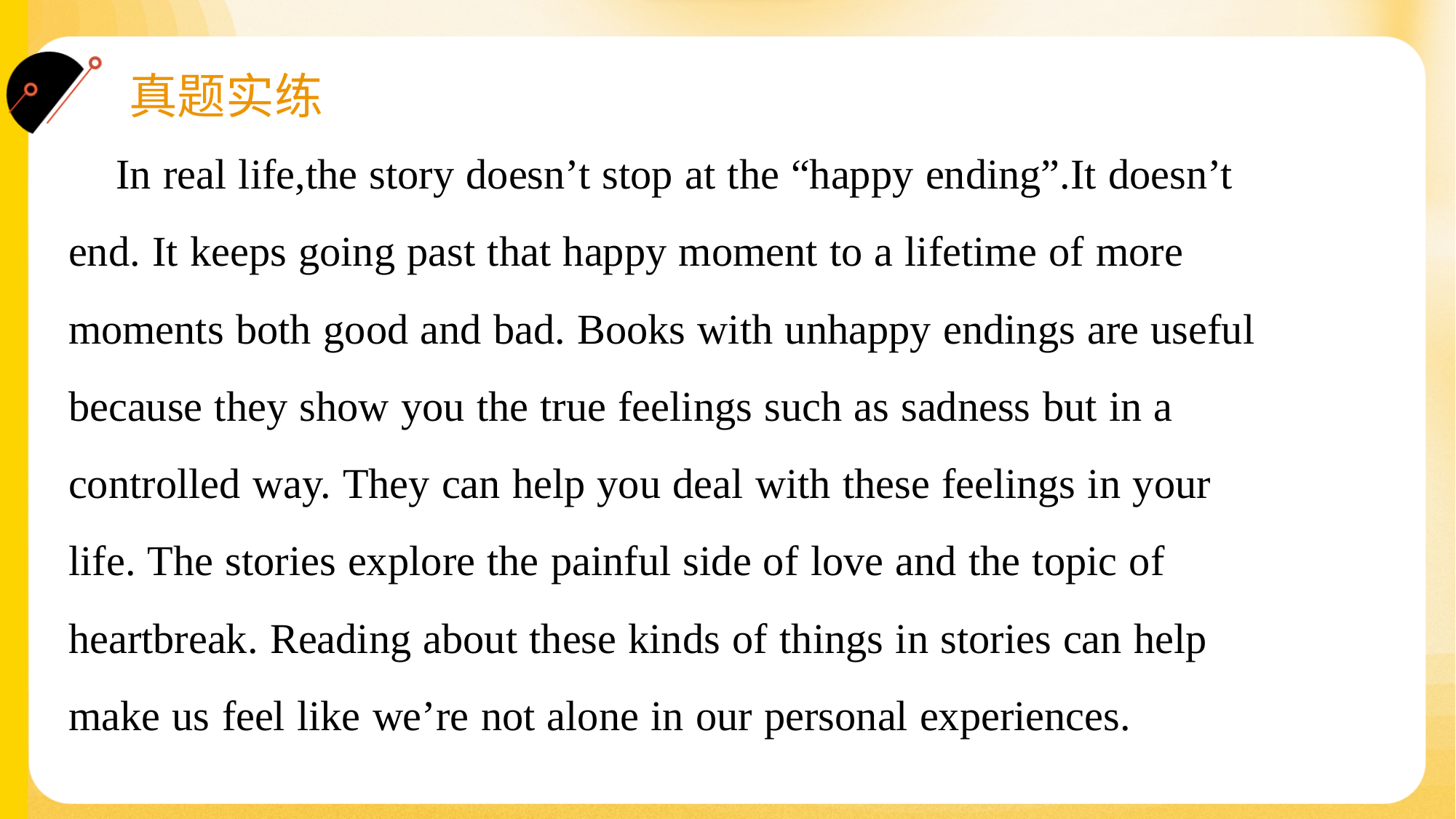

In real life,the story doesn’t stop at the “happy ending”.It doesn’t
end. It keeps going past that happy moment to a lifetime of more
moments both good and bad. Books with unhappy endings are useful
because they show you the true feelings such as sadness but in a
controlled way. They can help you deal with these feelings in your
life. The stories explore the painful side of love and the topic of
heartbreak. Reading about these kinds of things in stories can help
make us feel like we’re not alone in our personal experiences.